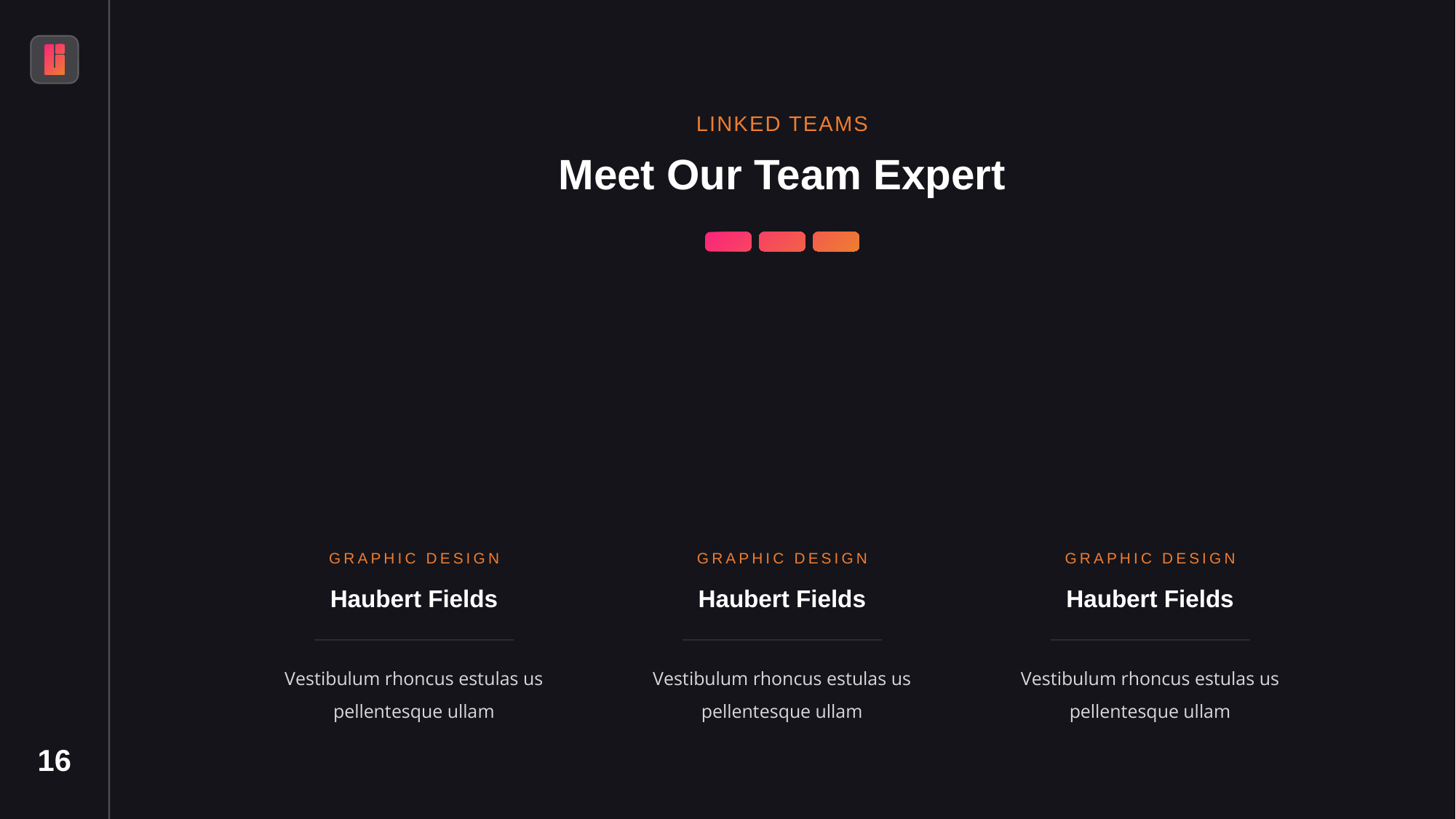

LINKED TEAMS
Meet Our Team Expert

GRAPHIC DESIGN
Haubert Fields
Vestibulum rhoncus estulas us pellentesque ullam
GRAPHIC DESIGN
Haubert Fields
Vestibulum rhoncus estulas us pellentesque ullam
GRAPHIC DESIGN
Haubert Fields
Vestibulum rhoncus estulas us pellentesque ullam